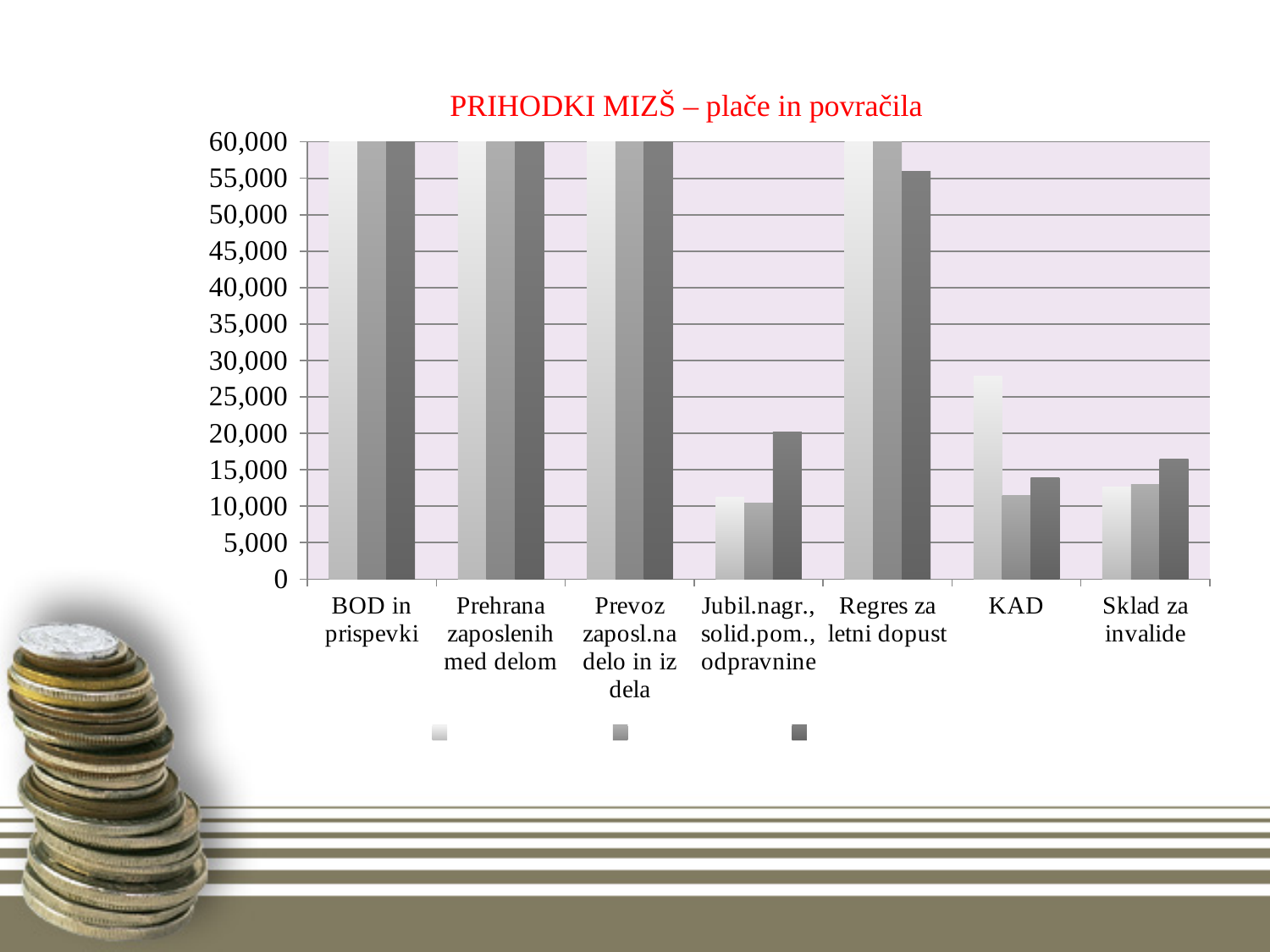

# PRIHODKI MIZŠ – plače in povračila

### Chart

| Category | Leto 2013 | Plan 2014 | Leto 2014 |
|---|---|---|---|
| BOD in prispevki | 3043725.0 | 3070000.0 | 3180714.0 |
| Prehrana zaposlenih med delom | 85831.0 | 83000.0 | 90196.0 |
| Prevoz zaposl.na delo in iz dela | 107497.0 | 106000.0 | 107497.0 |
| Jubil.nagr., solid.pom., odpravnine | 11191.0 | 10400.0 | 20195.0 |
| Regres za letni dopust | 118702.0 | 60000.0 | 55963.0 |
| KAD | 27883.0 | 11500.0 | 13877.0 |
| Sklad za invalide | 12603.0 | 13000.0 | 16497.0 |